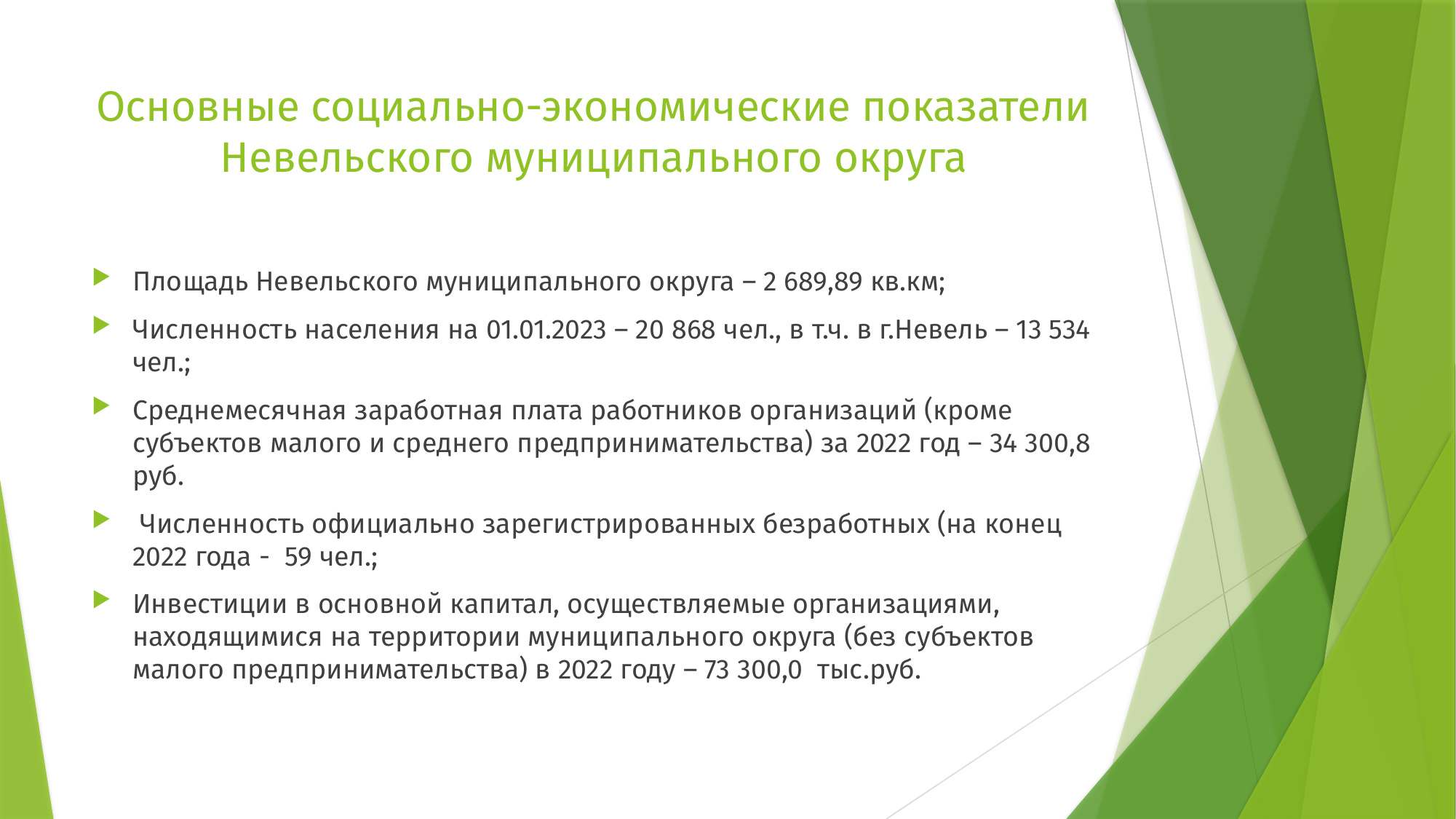

# Основные социально-экономические показатели Невельского муниципального округа
Площадь Невельского муниципального округа – 2 689,89 кв.км;
Численность населения на 01.01.2023 – 20 868 чел., в т.ч. в г.Невель – 13 534 чел.;
Среднемесячная заработная плата работников организаций (кроме субъектов малого и среднего предпринимательства) за 2022 год – 34 300,8 руб.
 Численность официально зарегистрированных безработных (на конец 2022 года -  59 чел.;
Инвестиции в основной капитал, осуществляемые организациями, находящимися на территории муниципального округа (без субъектов малого предпринимательства) в 2022 году – 73 300,0  тыс.руб.